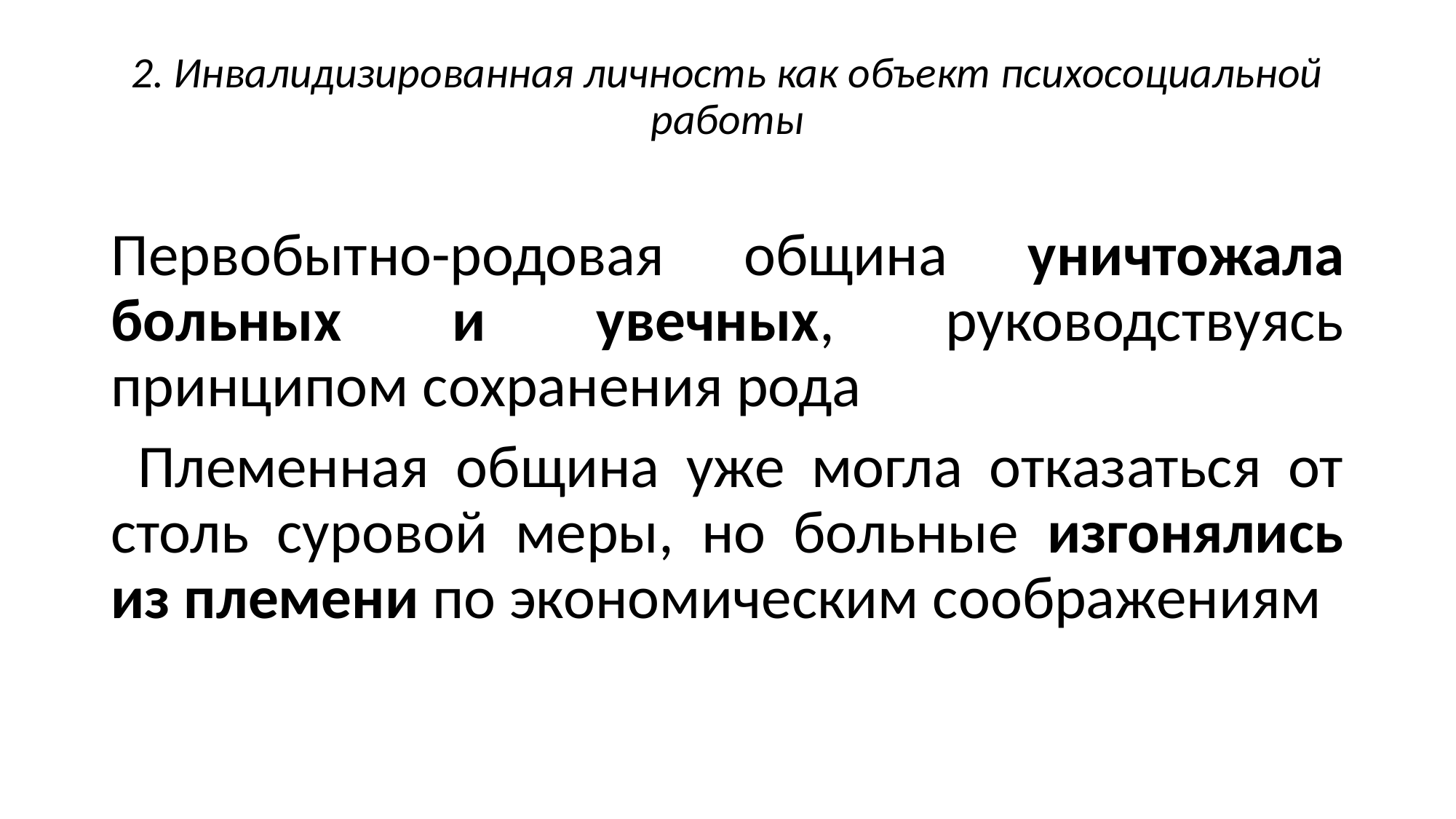

# 2. Инвалидизированная личность как объект психосоциальной работы
Первобытно-родовая община уничтожала больных и увечных, руководствуясь принципом сохранения рода
 Племенная община уже могла отказаться от столь суровой меры, но больные изгонялись из племени по экономическим соображениям